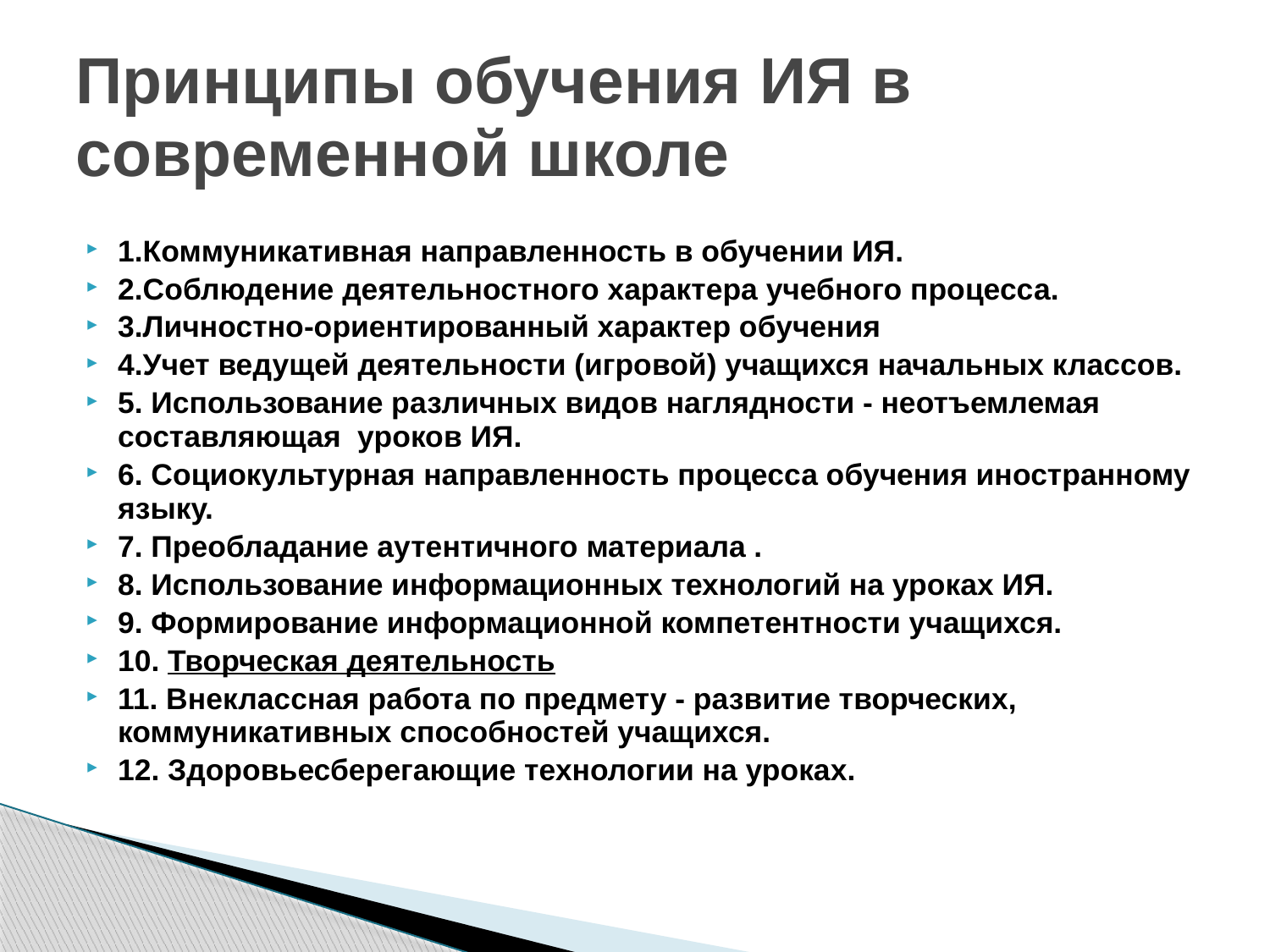

# Принципы обучения ИЯ в современной школе
1.Коммуникативная направленность в обучении ИЯ.
2.Соблюдение деятельностного характера учебного процесса.
3.Личностно-ориентированный характер обучения
4.Учет ведущей деятельности (игровой) учащихся начальных классов.
5. Использование различных видов наглядности - неотъемлемая составляющая  уроков ИЯ.
6. Социокультурная направленность процесса обучения иностранному языку.
7. Преобладание аутентичного материала .
8. Использование информационных технологий на уроках ИЯ.
9. Формирование информационной компетентности учащихся.
10. Творческая деятельность
11. Внеклассная работа по предмету - развитие творческих, коммуникативных способностей учащихся.
12. Здоровьесберегающие технологии на уроках.